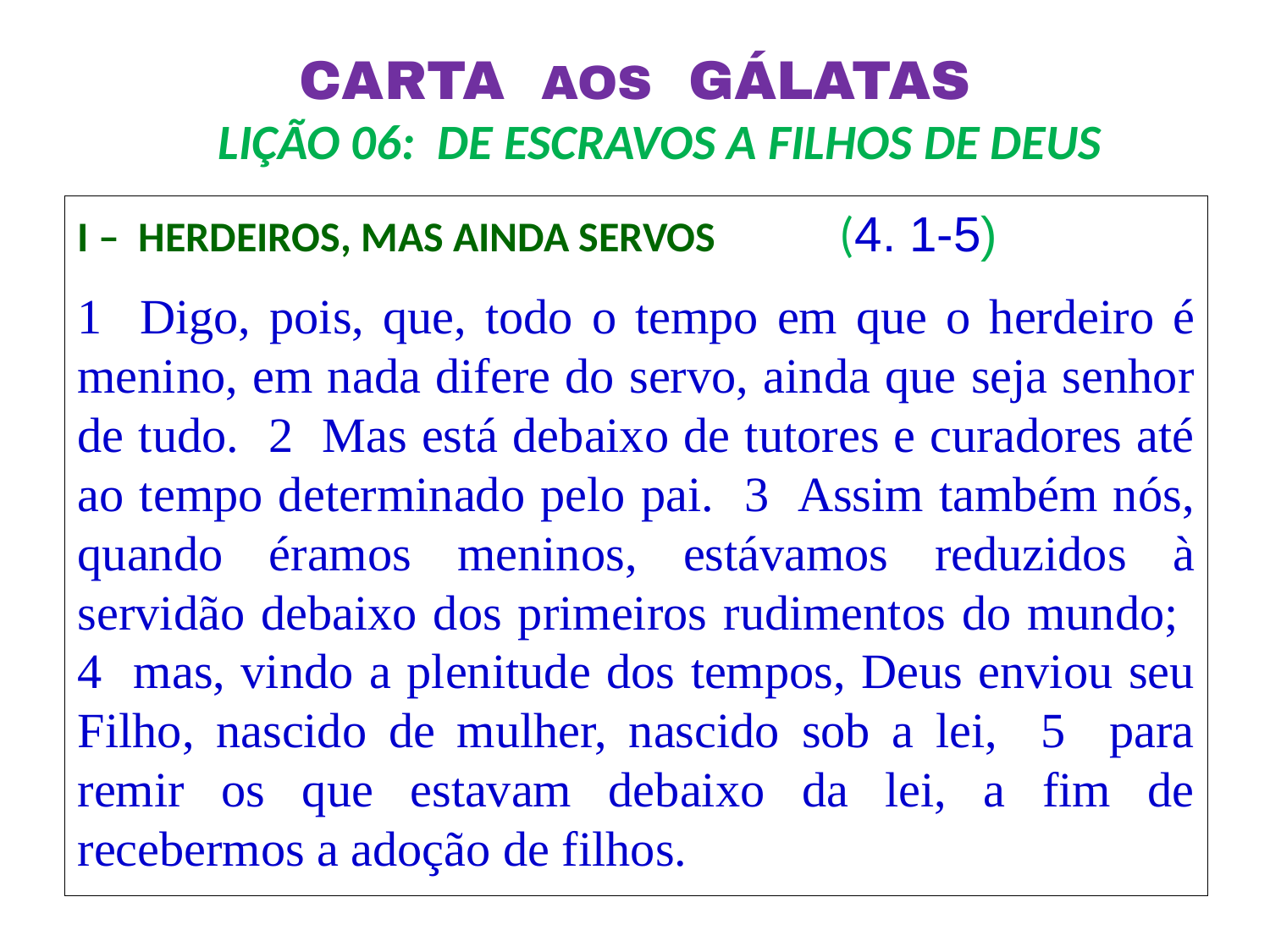

# CARTA  AOS  GÁLATAS LIÇÃO 06:  DE ESCRAVOS A FILHOS DE DEUS
I –  HERDEIROS, MAS AINDA SERVOS	(4. 1-5)

1  Digo, pois, que, todo o tempo em que o herdeiro é menino, em nada difere do servo, ainda que seja senhor de tudo.  2  Mas está debaixo de tutores e curadores até ao tempo determinado pelo pai.  3  Assim também nós, quando éramos meninos, estávamos reduzidos à servidão debaixo dos primeiros rudimentos do mundo;  4  mas, vindo a plenitude dos tempos, Deus enviou seu Filho, nascido de mulher, nascido sob a lei,  5  para remir os que estavam debaixo da lei, a fim de recebermos a adoção de filhos.